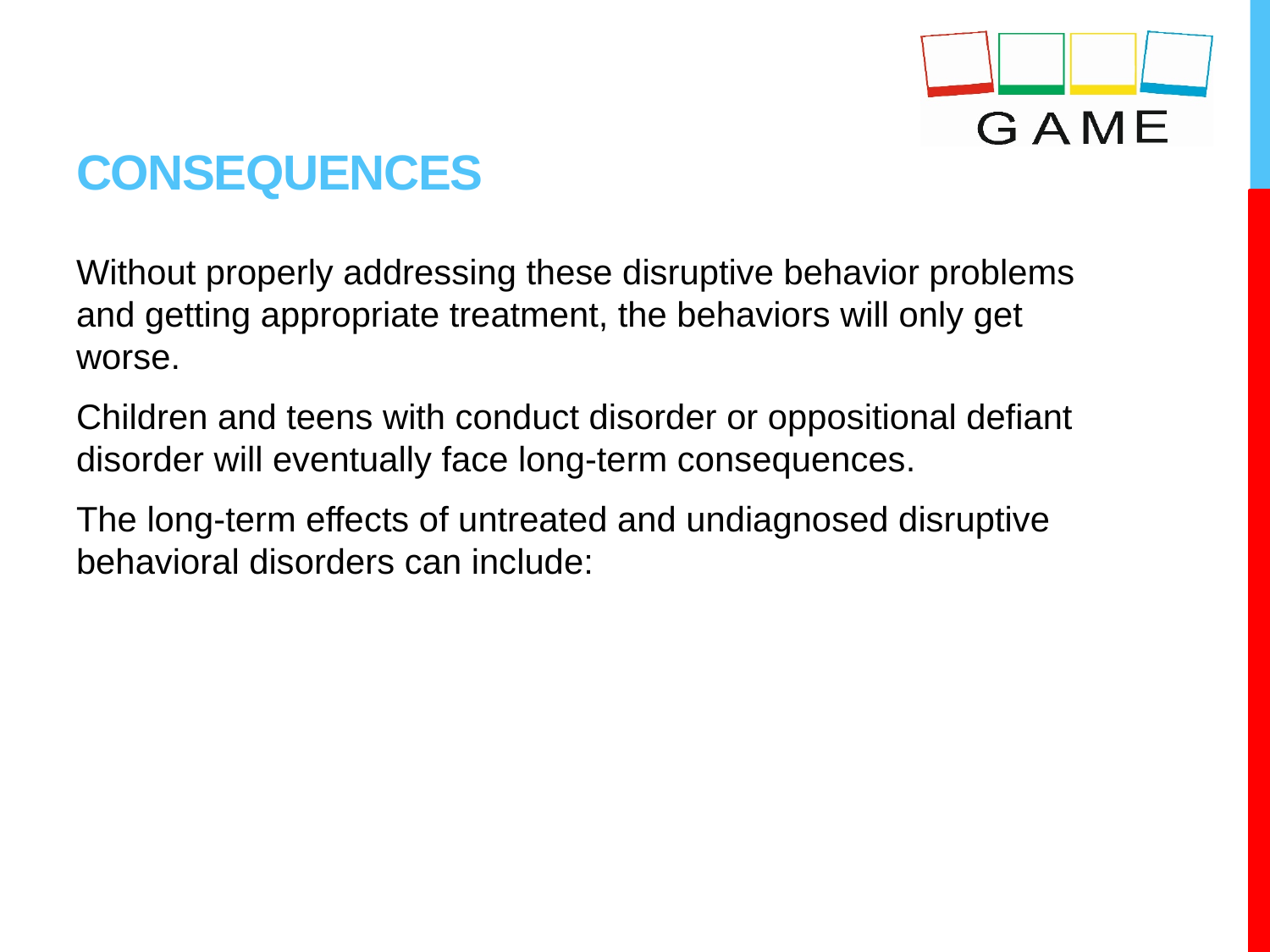

# CONSEQUENCES
Without properly addressing these disruptive behavior problems and getting appropriate treatment, the behaviors will only get worse.
Children and teens with conduct disorder or oppositional defiant disorder will eventually face long-term consequences.
The long-term effects of untreated and undiagnosed disruptive behavioral disorders can include: